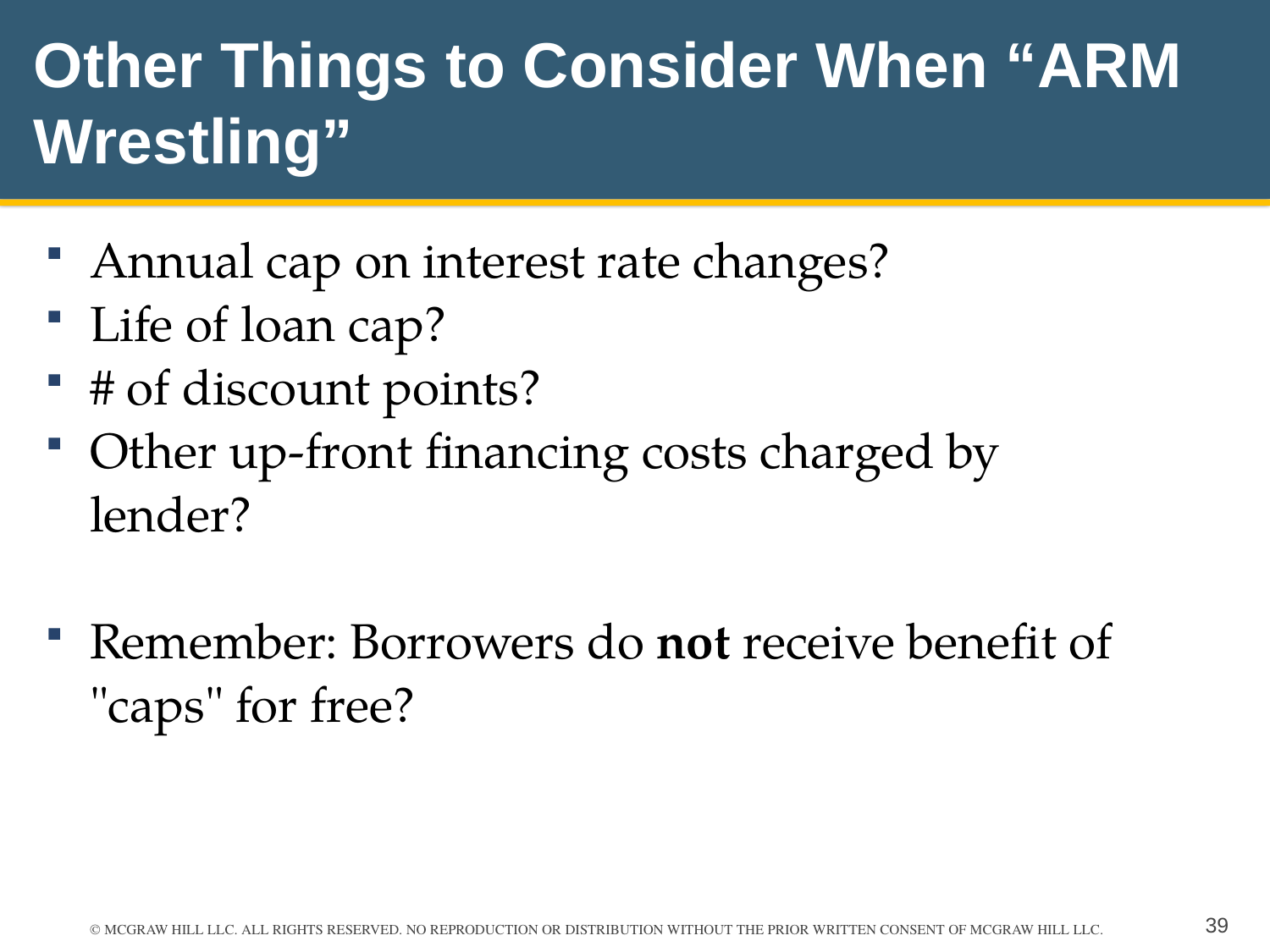

# Other Things to Consider When “ARM Wrestling”
Annual cap on interest rate changes?
Life of loan cap?
# of discount points?
Other up-front financing costs charged by lender?

Remember: Borrowers do not receive benefit of "caps" for free?

© MCGRAW HILL LLC. ALL RIGHTS RESERVED. NO REPRODUCTION OR DISTRIBUTION WITHOUT THE PRIOR WRITTEN CONSENT OF MCGRAW HILL LLC.
39